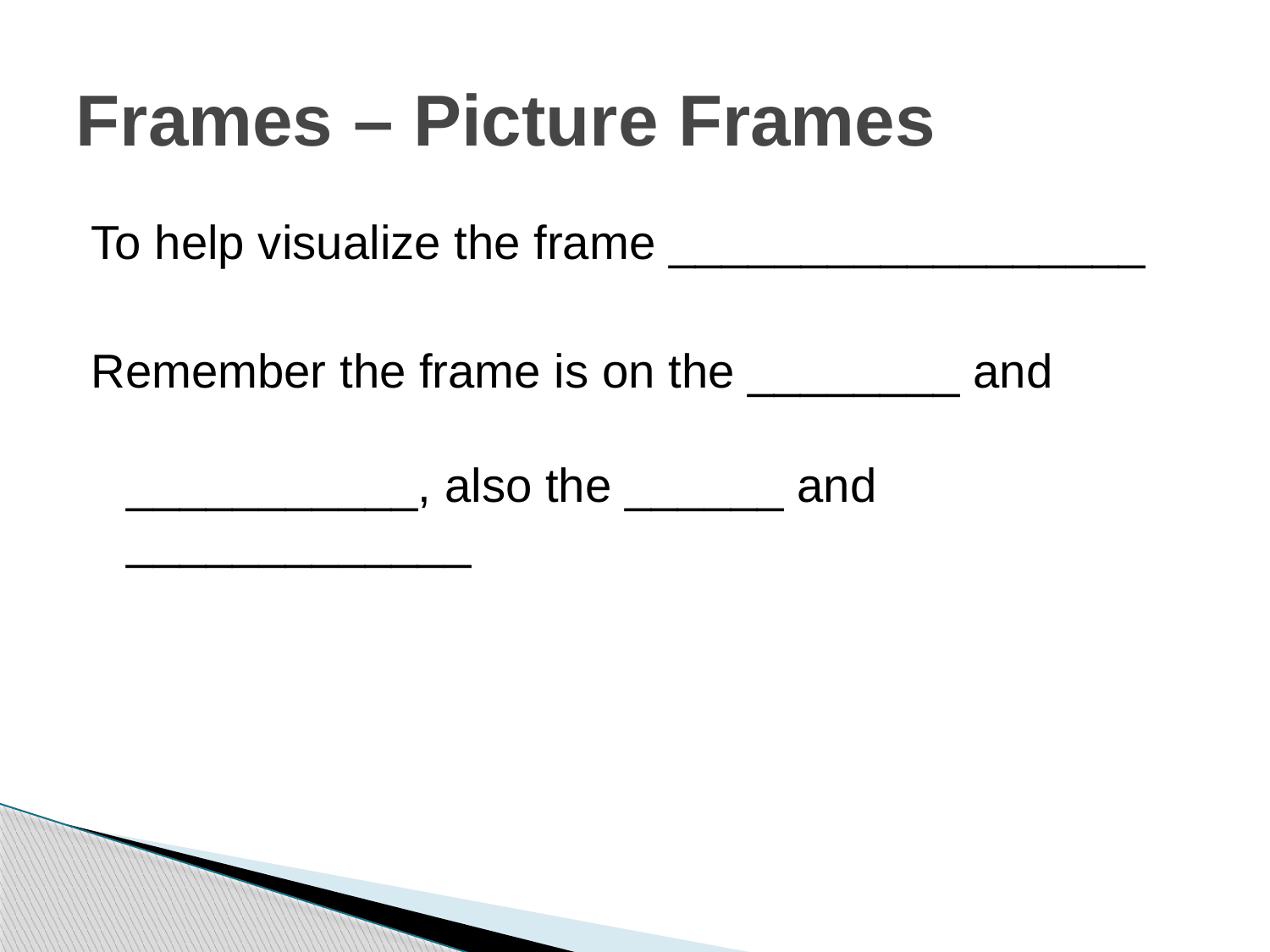

# Frames – Picture Frames
To help visualize the frame __________________

Remember the frame is on the ________ and
___________, also the ______ and _____________